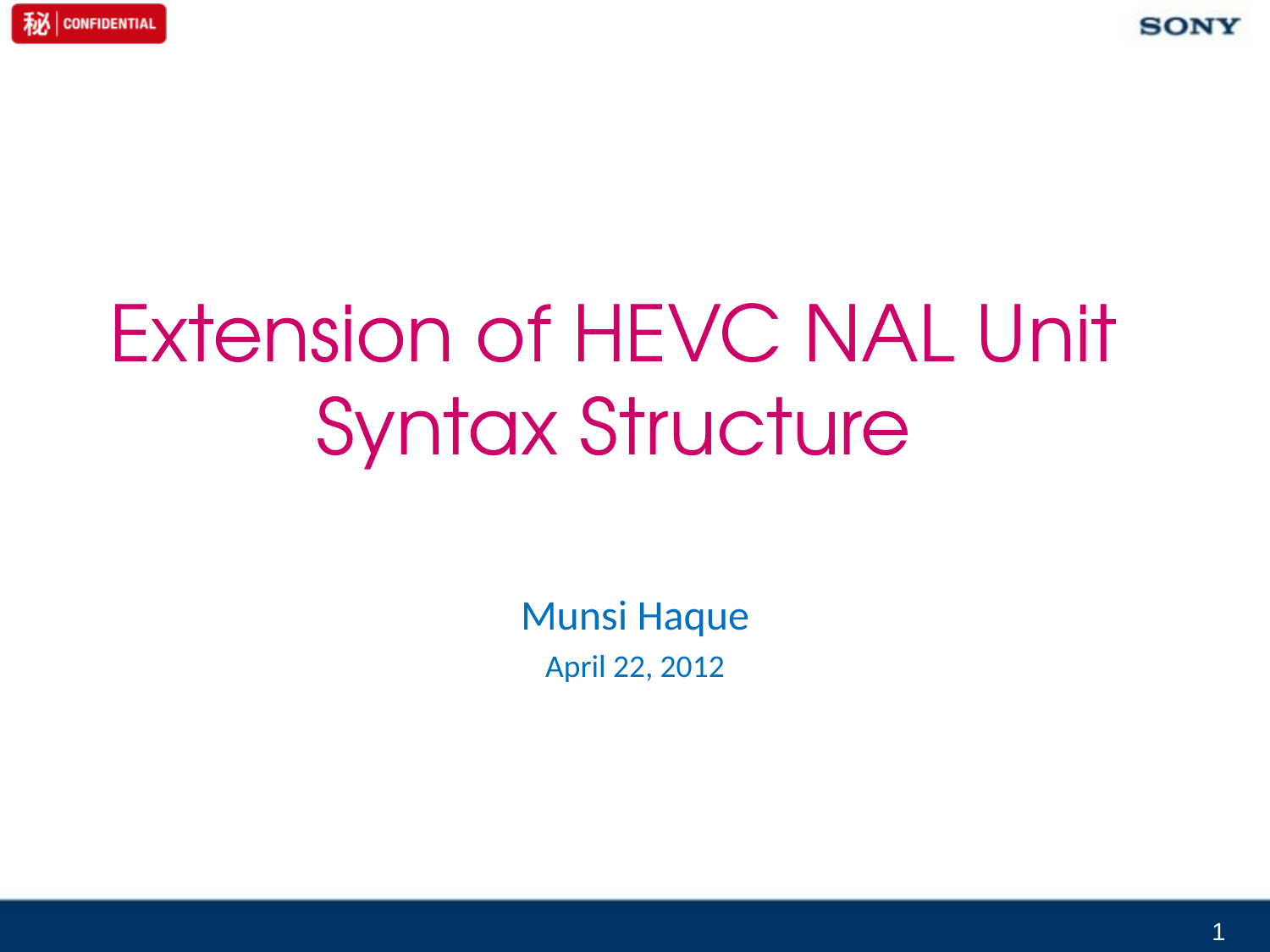

Extension of HEVC NAL Unit Syntax Structure
Munsi Haque
April 22, 2012
1